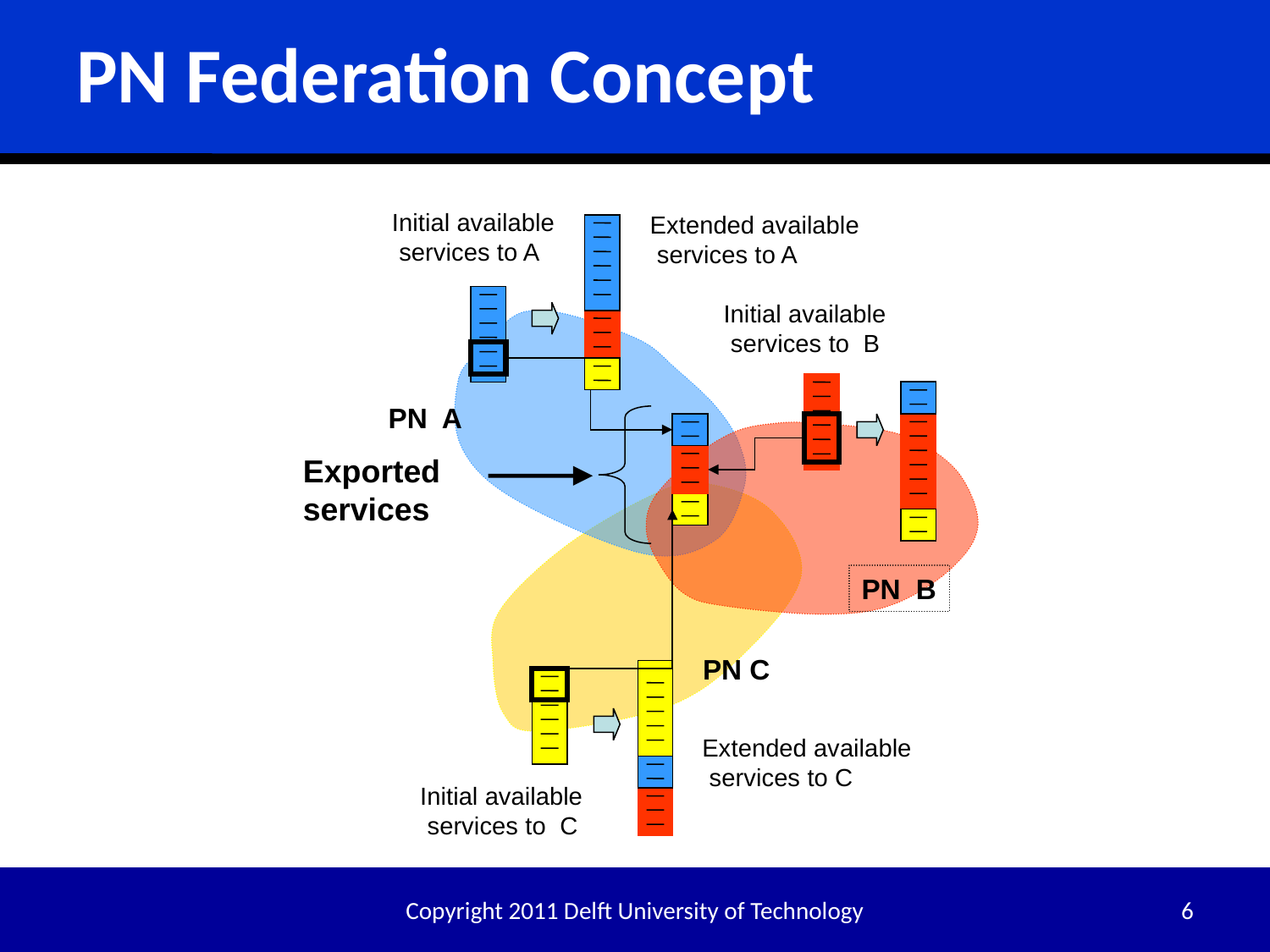

# PN Federation Concept
Initial available
 services to A
Extended available
 services to A

Initial available
 services to  B

PN  A

Exported services

PN  B
PN C

Extended available
 services to C

Initial available
 services to  C

Copyright 2011 Delft University of Technology
6